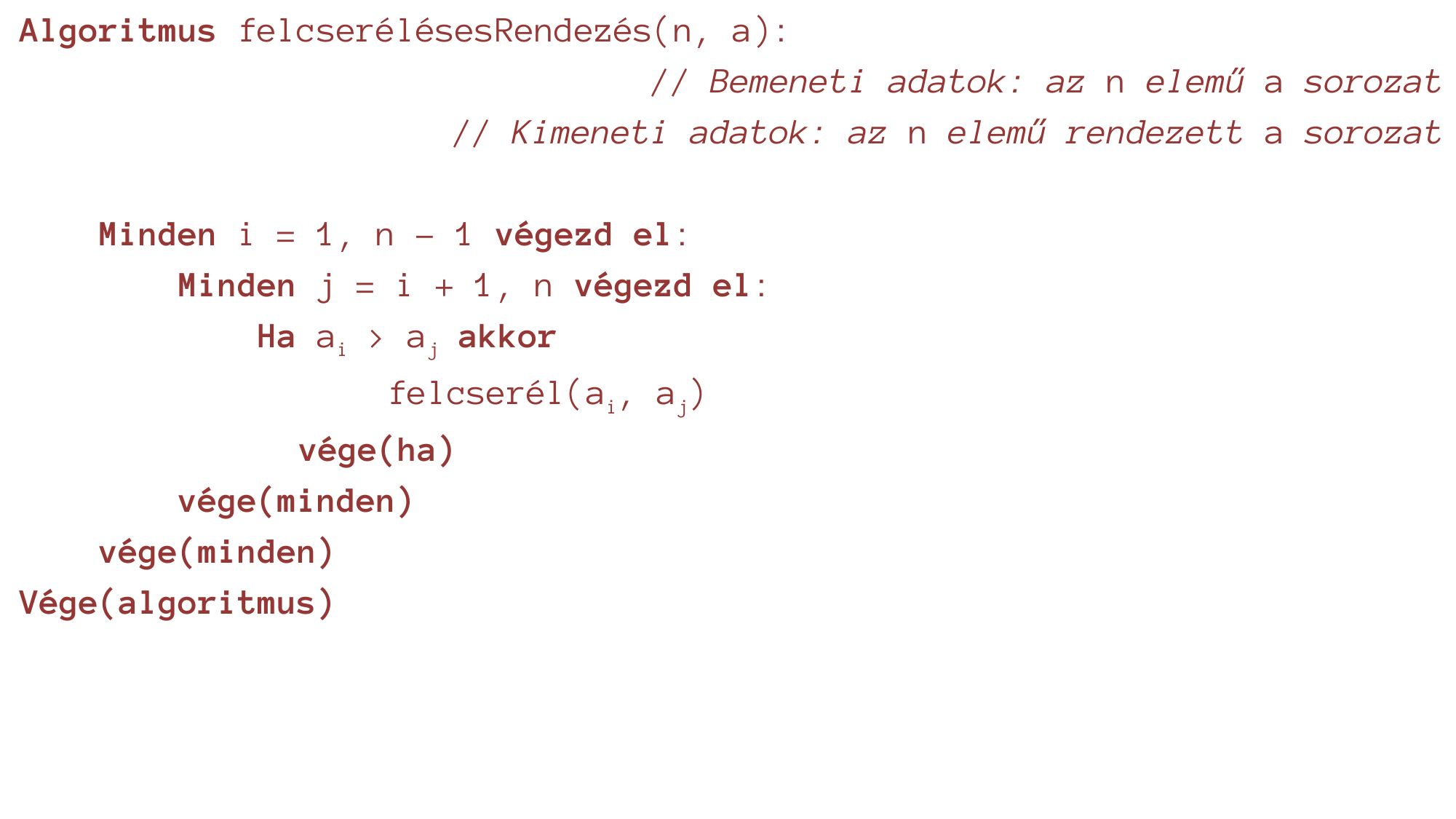

Algoritmus felcserélésesRendezés(n, a):
// Bemeneti adatok: az n elemű a sorozat
                   // Kimeneti adatok: az n elemű rendezett a sorozat

    Minden i = 1, n - 1 végezd el:
        Minden j = i + 1, n végezd el:
            Ha ai > aj akkor
 				felcserél(ai, aj)
			 vége(ha)
        vége(minden)
    vége(minden)
Vége(algoritmus)